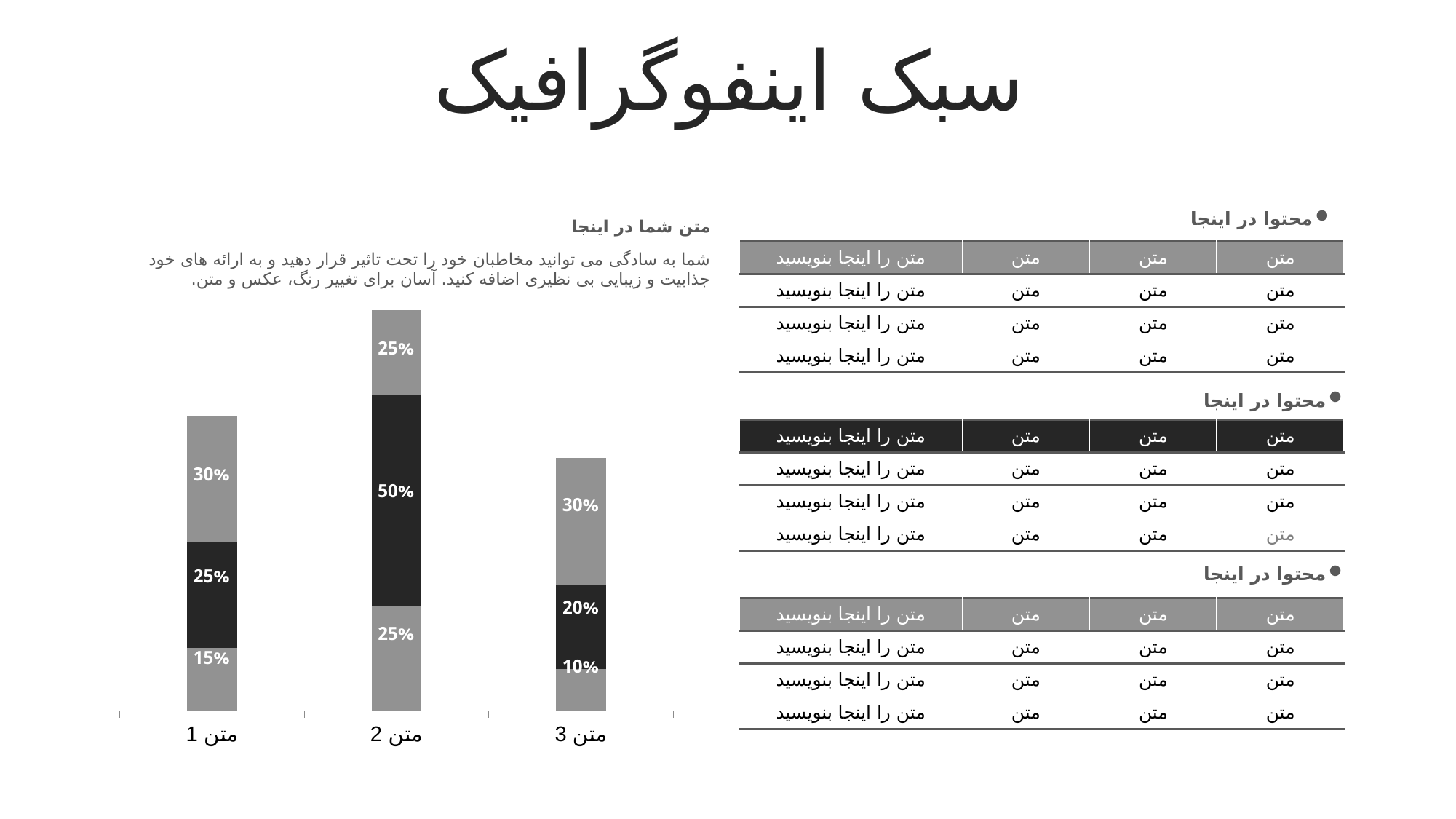

سبک اینفوگرافیک
محتوا در اینجا
متن شما در اینجا
شما به سادگی می توانید مخاطبان خود را تحت تاثیر قرار دهید و به ارائه های خود جذابیت و زیبایی بی نظیری اضافه کنید. آسان برای تغییر رنگ، عکس و متن.
| متن را اینجا بنویسید | متن | متن | متن |
| --- | --- | --- | --- |
| متن را اینجا بنویسید | متن | متن | متن |
| متن را اینجا بنویسید | متن | متن | متن |
| متن را اینجا بنویسید | متن | متن | متن |

### Chart

| Category | Series 1 | Series 2 | Series 3 |
|---|---|---|---|
| متن 1 | 15.0 | 25.0 | 30.0 |
| متن 2 | 25.0 | 50.0 | 20.0 |
| متن 3 | 10.0 | 20.0 | 30.0 |
25%
محتوا در اینجا
| متن را اینجا بنویسید | متن | متن | متن |
| --- | --- | --- | --- |
| متن را اینجا بنویسید | متن | متن | متن |
| متن را اینجا بنویسید | متن | متن | متن |
| متن را اینجا بنویسید | متن | متن | متن |
30%
50%
30%
محتوا در اینجا
25%
20%
| متن را اینجا بنویسید | متن | متن | متن |
| --- | --- | --- | --- |
| متن را اینجا بنویسید | متن | متن | متن |
| متن را اینجا بنویسید | متن | متن | متن |
| متن را اینجا بنویسید | متن | متن | متن |
25%
15%
10%